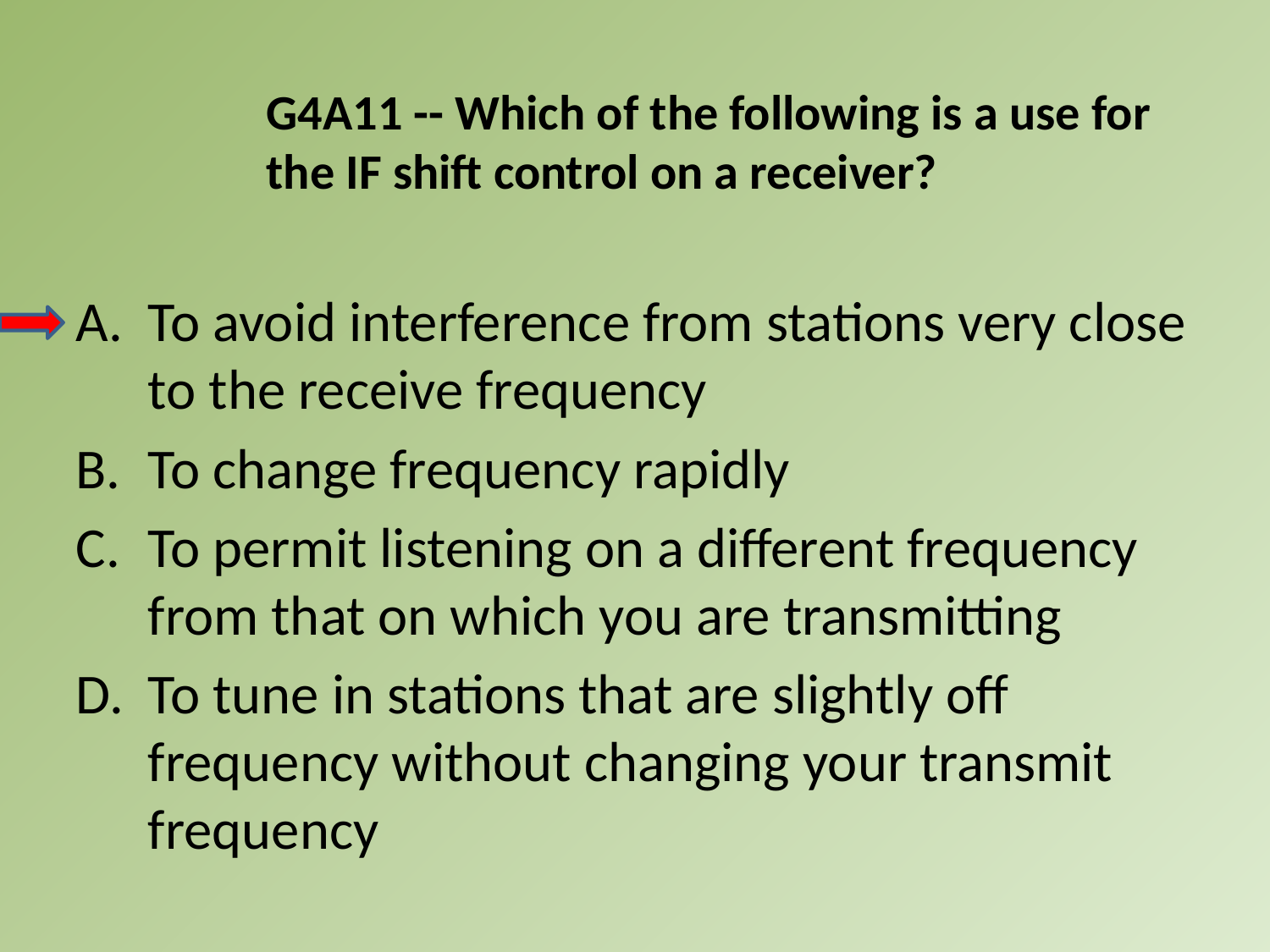

G4A11 -- Which of the following is a use for the IF shift control on a receiver?
A.	To avoid interference from stations very close to the receive frequency
B.	To change frequency rapidly
C.	To permit listening on a different frequency from that on which you are transmitting
D.	To tune in stations that are slightly off frequency without changing your transmit frequency